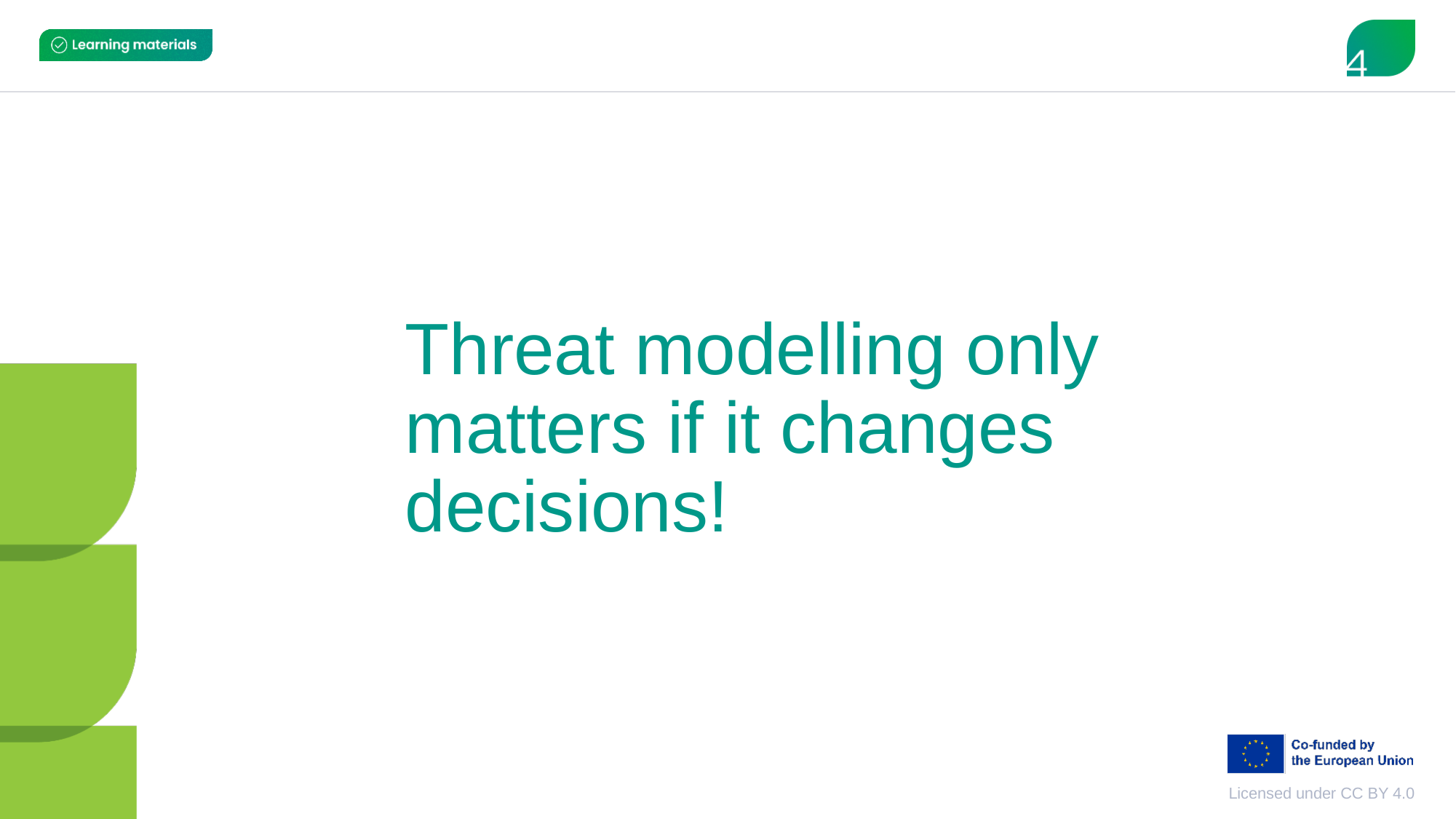

# Threat modelling only matters if it changes decisions!